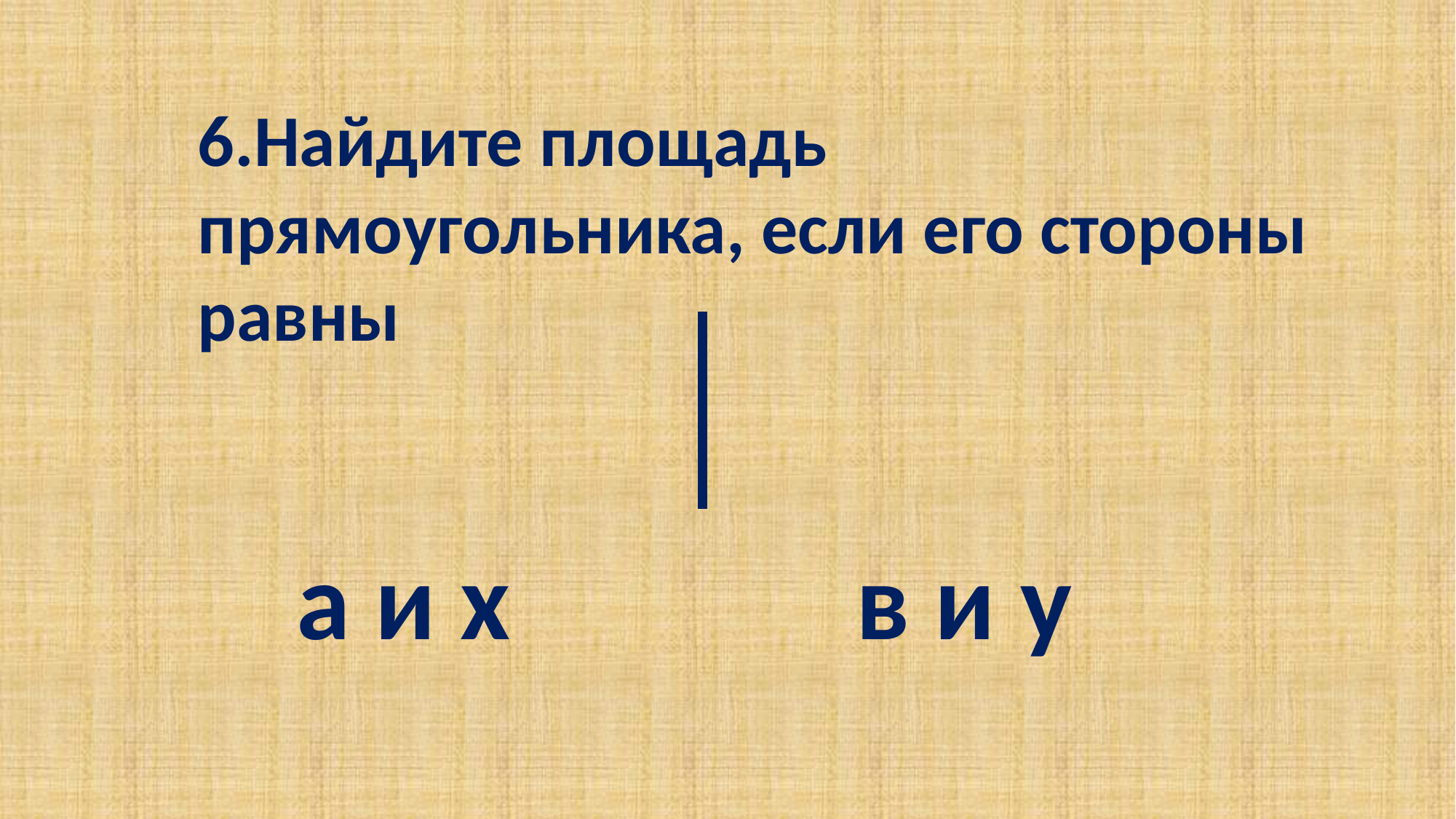

6.Найдите площадь прямоугольника, если его стороны равны

    а и х              в и у